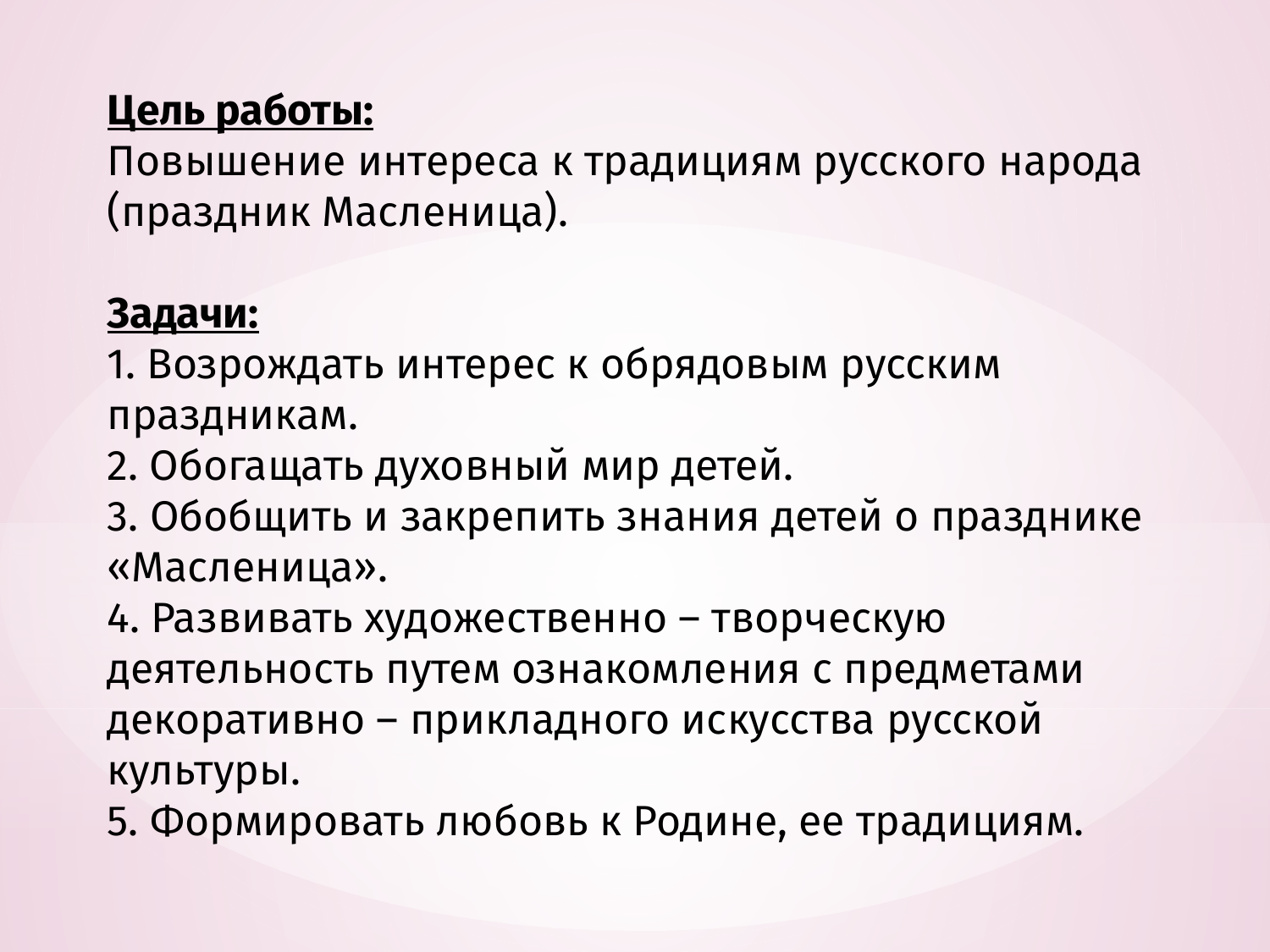

Цель работы:
Повышение интереса к традициям русского народа (праздник Масленица).

Задачи:
1. Возрождать интерес к обрядовым русским праздникам.
2. Обогащать духовный мир детей.
3. Обобщить и закрепить знания детей о празднике «Масленица».
4. Развивать художественно – творческую деятельность путем ознакомления с предметами декоративно – прикладного искусства русской культуры.
5. Формировать любовь к Родине, ее традициям.